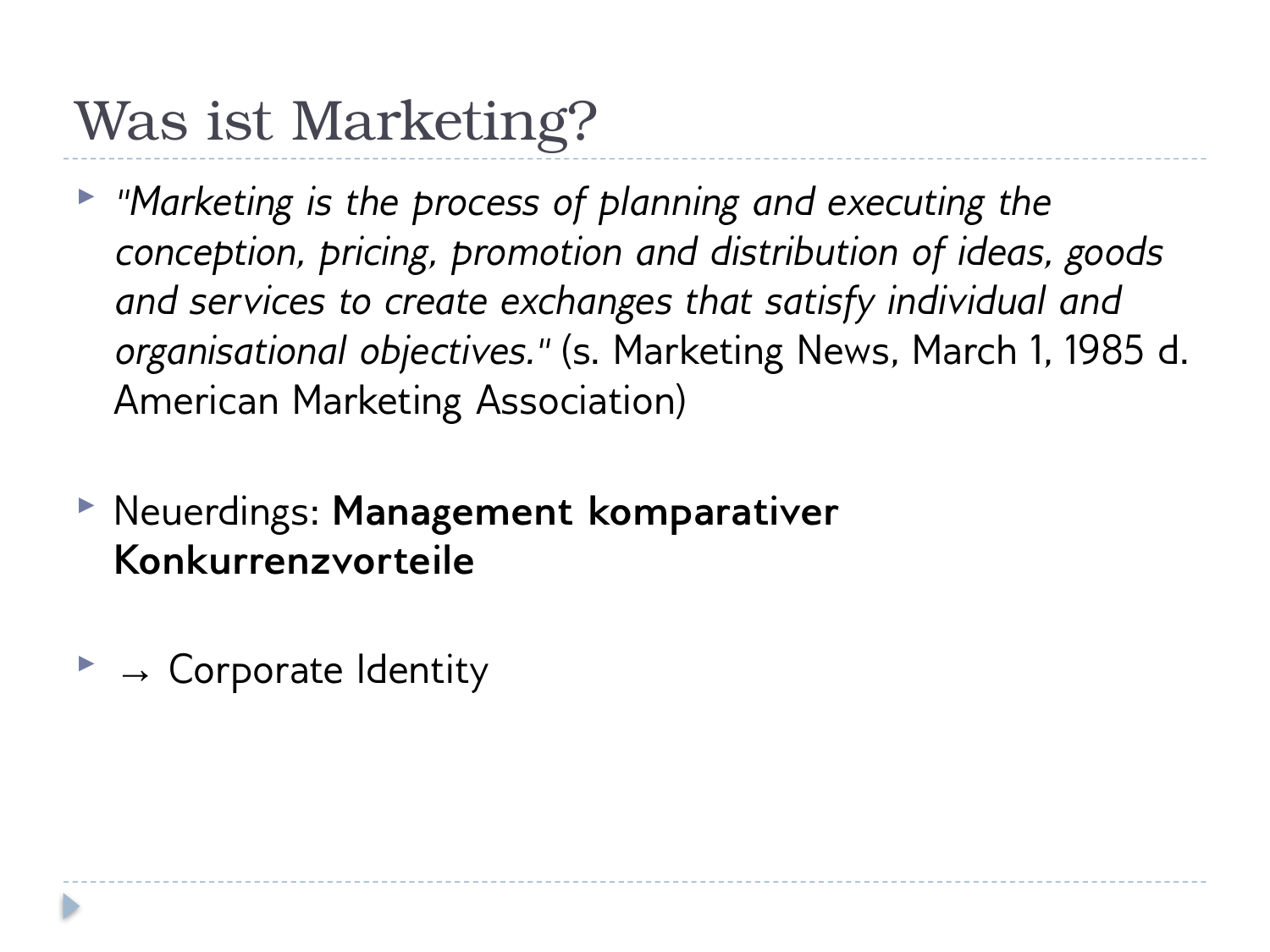

Was ist Marketing?
"Marketing is the process of planning and executing the conception, pricing, promotion and distribution of ideas, goods and services to create exchanges that satisfy individual and organisational objectives." (s. Marketing News, March 1, 1985 d. American Marketing Association)
Neuerdings: Management komparativer Konkurrenzvorteile
→ Corporate Identity